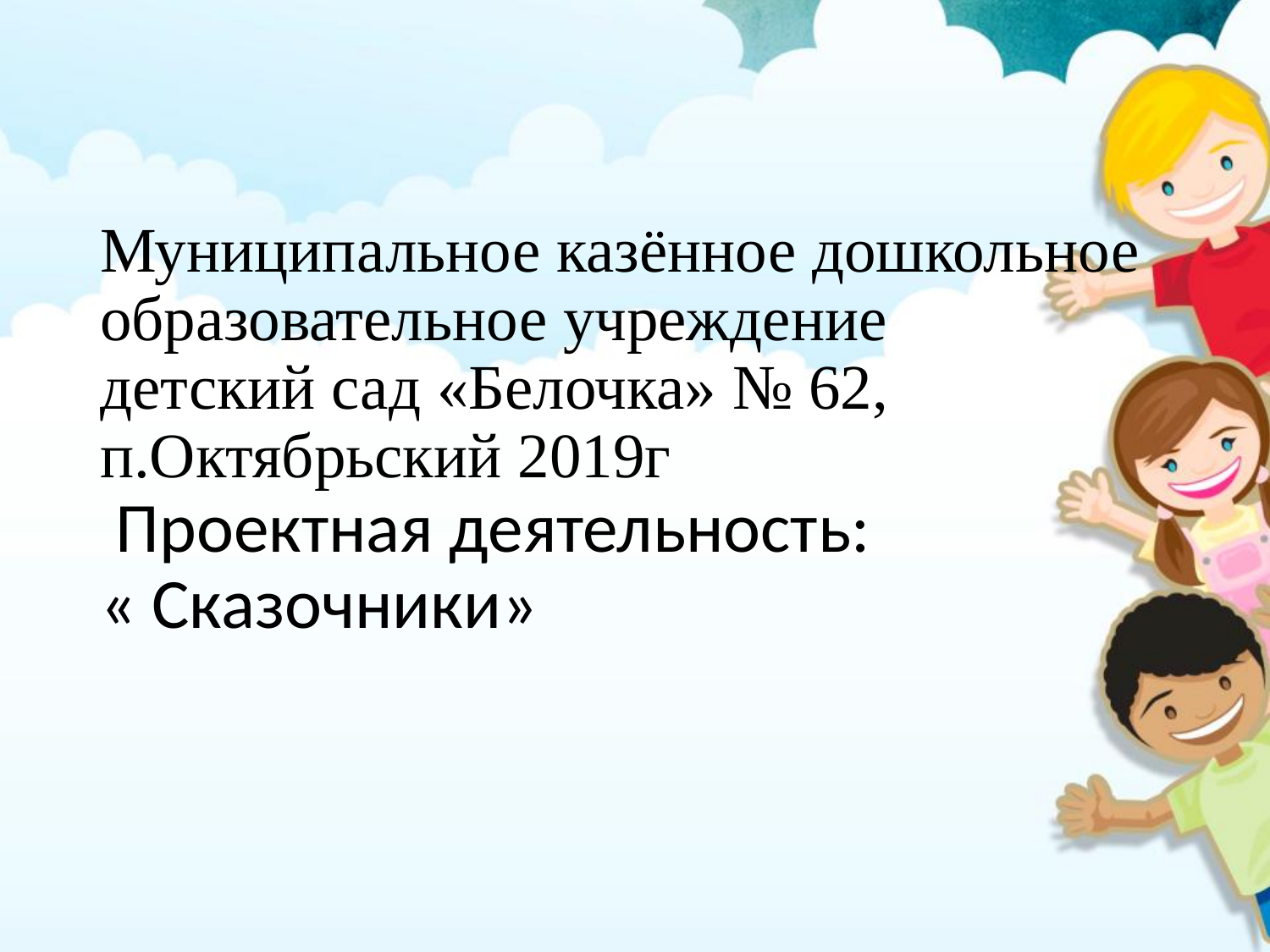

# Муниципальное казённое дошкольное образовательное учреждение детский сад «Белочка» № 62, п.Октябрьский 2019г Проектная деятельность: « Сказочники»